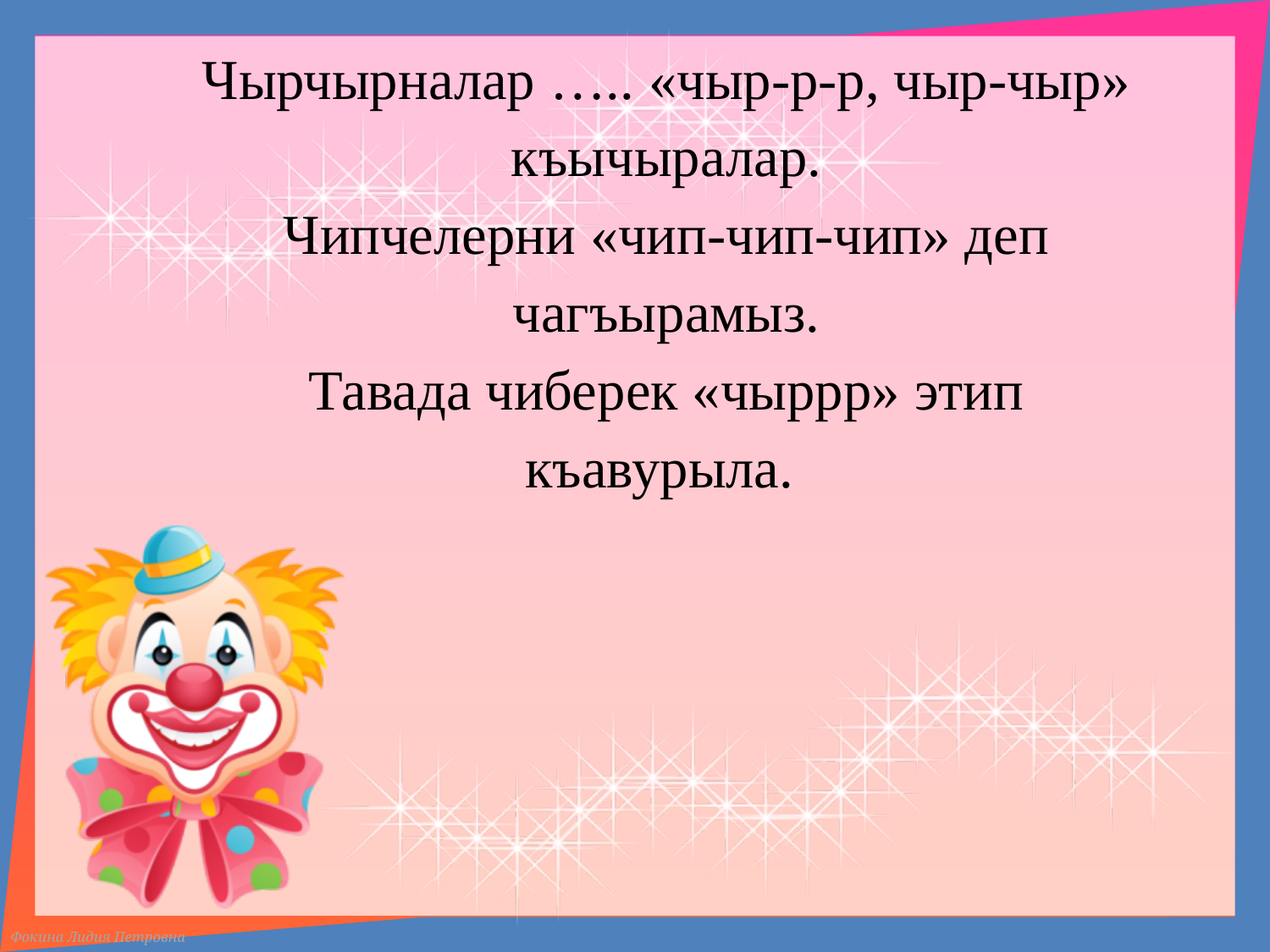

# Чырчырналар ….. «чыр-р-р, чыр-чыр» къычыралар. Чипчелерни «чип-чип-чип» деп чагъырамыз. Тавада чиберек «чыррр» этип къавурыла.